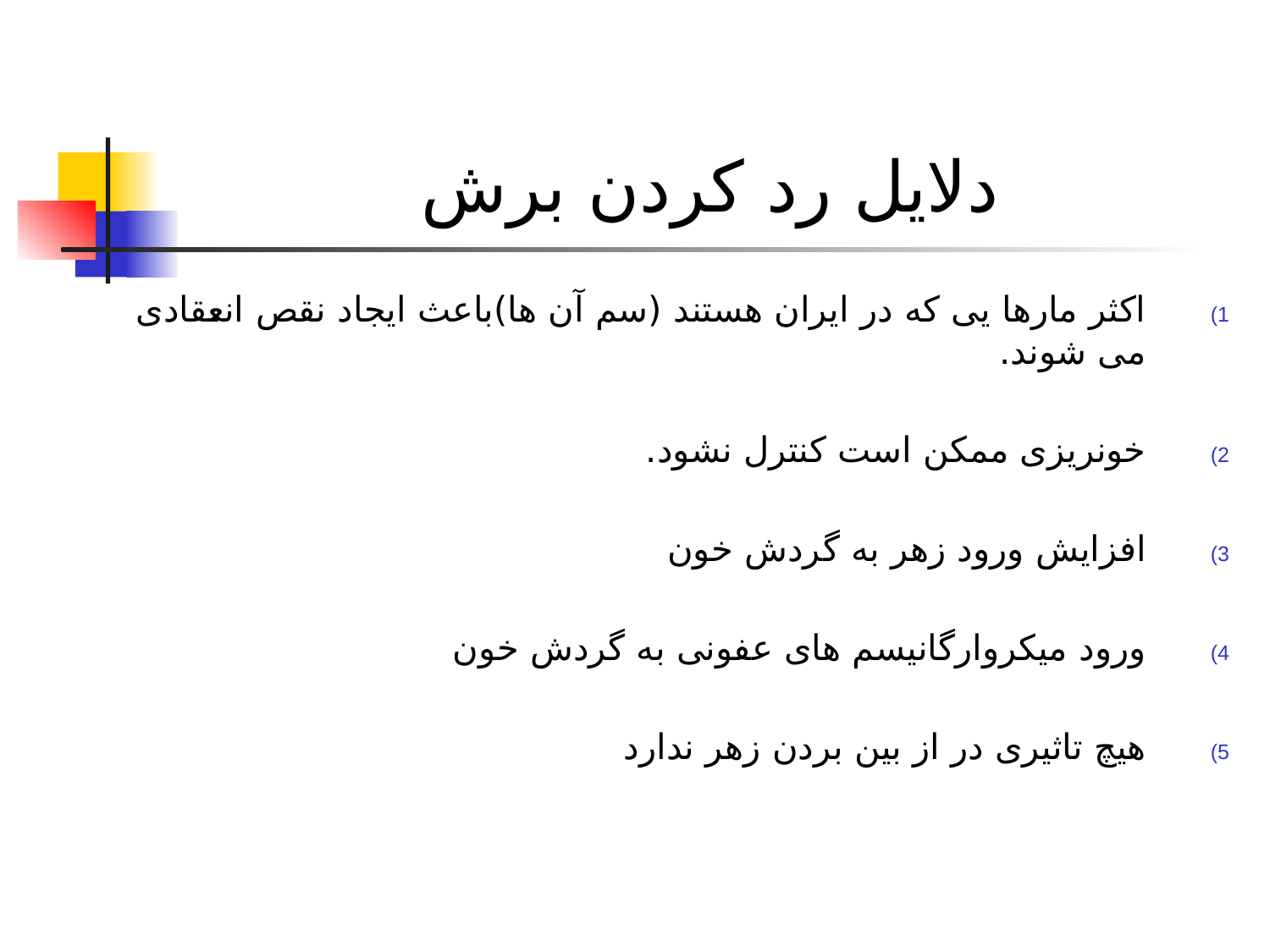

# دلایل رد کردن برش
اکثر مارها یی که در ایران هستند (سم آن ها)باعث ایجاد نقص انعقادی می شوند.

خونریزی ممکن است کنترل نشود.

افزایش ورود زهر به گردش خون

ورود میکروارگانیسم های عفونی به گردش خون

هیچ تاثیری در از بین بردن زهر ندارد